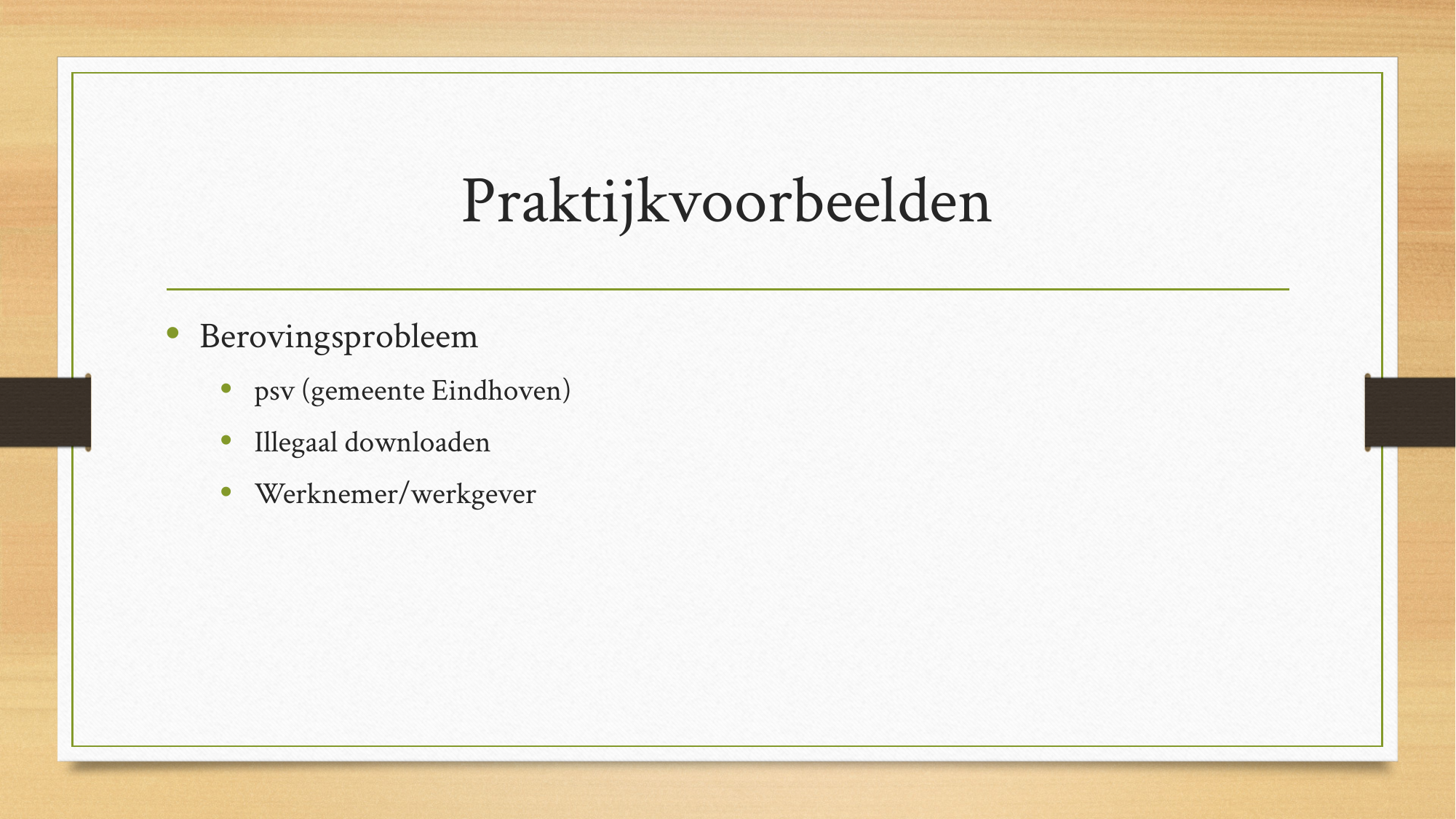

# Praktijkvoorbeelden
Berovingsprobleem
psv (gemeente Eindhoven)
Illegaal downloaden
Werknemer/werkgever